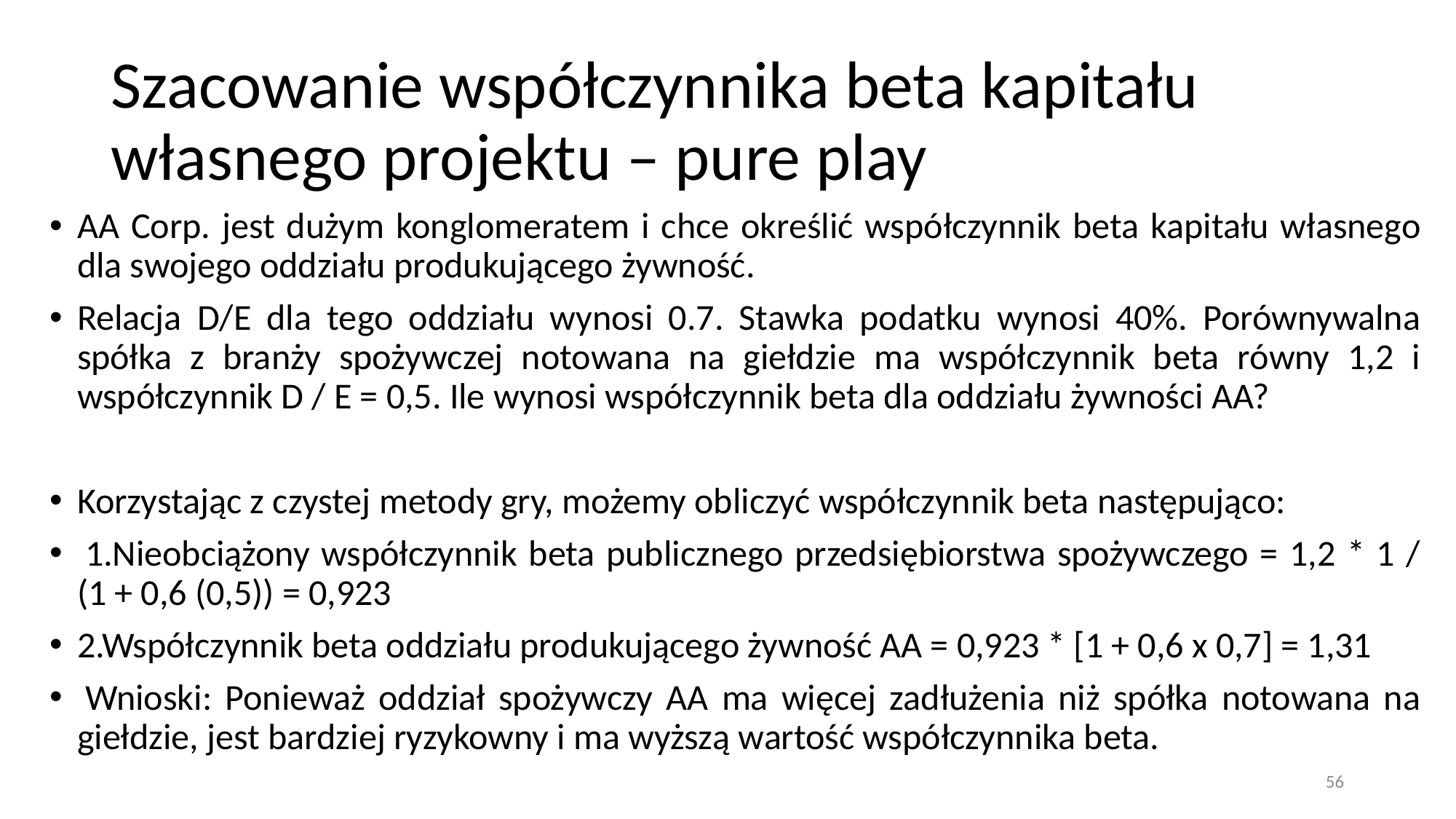

# Szacowanie współczynnika beta kapitału własnego projektu – pure play
AA Corp. jest dużym konglomeratem i chce określić współczynnik beta kapitału własnego dla swojego oddziału produkującego żywność.
Relacja D/E dla tego oddziału wynosi 0.7. Stawka podatku wynosi 40%. Porównywalna spółka z branży spożywczej notowana na giełdzie ma współczynnik beta równy 1,2 i współczynnik D / E = 0,5. Ile wynosi współczynnik beta dla oddziału żywności AA?

Korzystając z czystej metody gry, możemy obliczyć współczynnik beta następująco:
 1.Nieobciążony współczynnik beta publicznego przedsiębiorstwa spożywczego = 1,2 * 1 / (1 + 0,6 (0,5)) = 0,923
2.Współczynnik beta oddziału produkującego żywność AA = 0,923 * [1 + 0,6 x 0,7] = 1,31
 Wnioski: Ponieważ oddział spożywczy AA ma więcej zadłużenia niż spółka notowana na giełdzie, jest bardziej ryzykowny i ma wyższą wartość współczynnika beta.
56